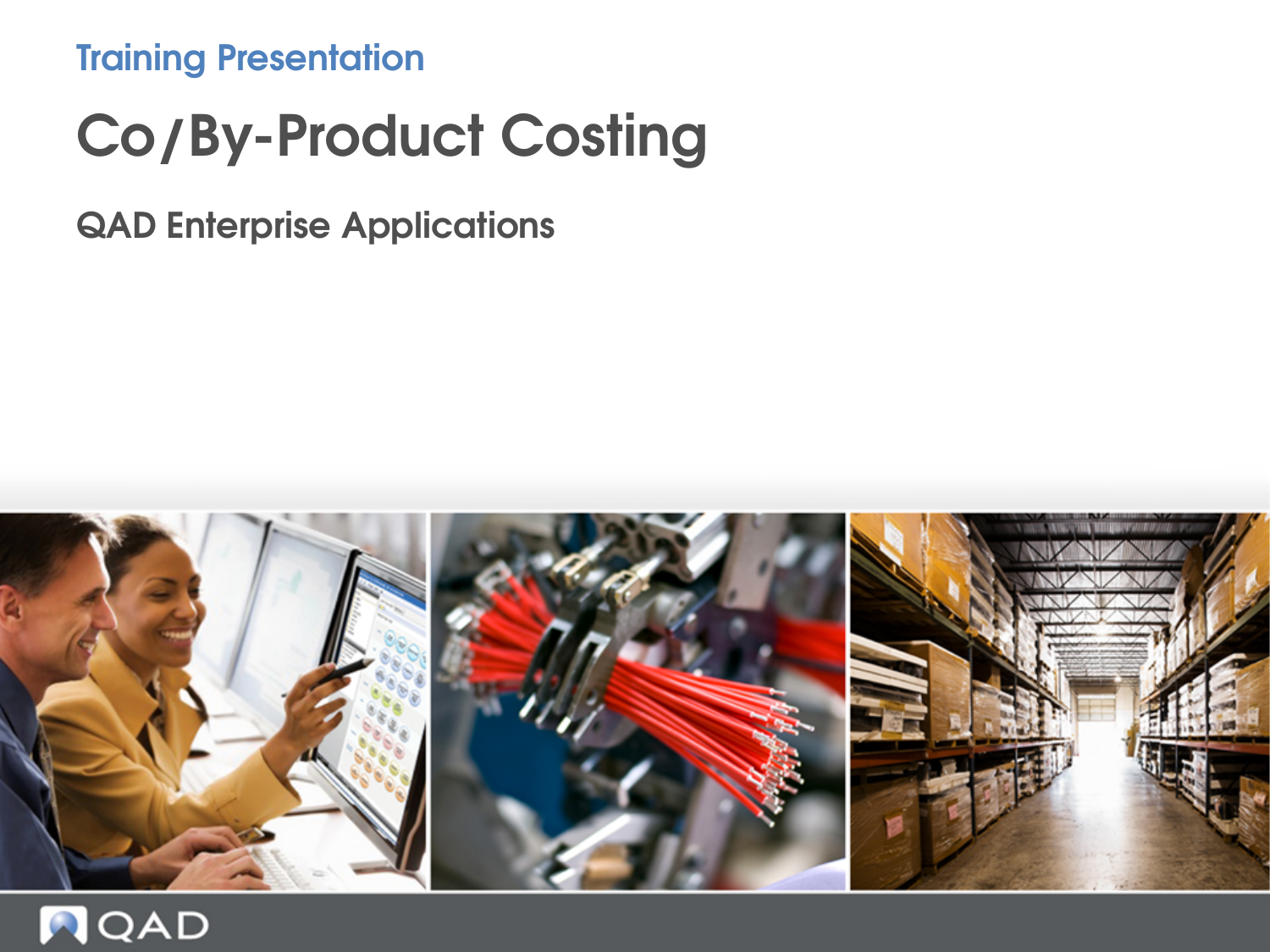

Training Presentation
# Co/By-Product Costing
QAD Enterprise Applications